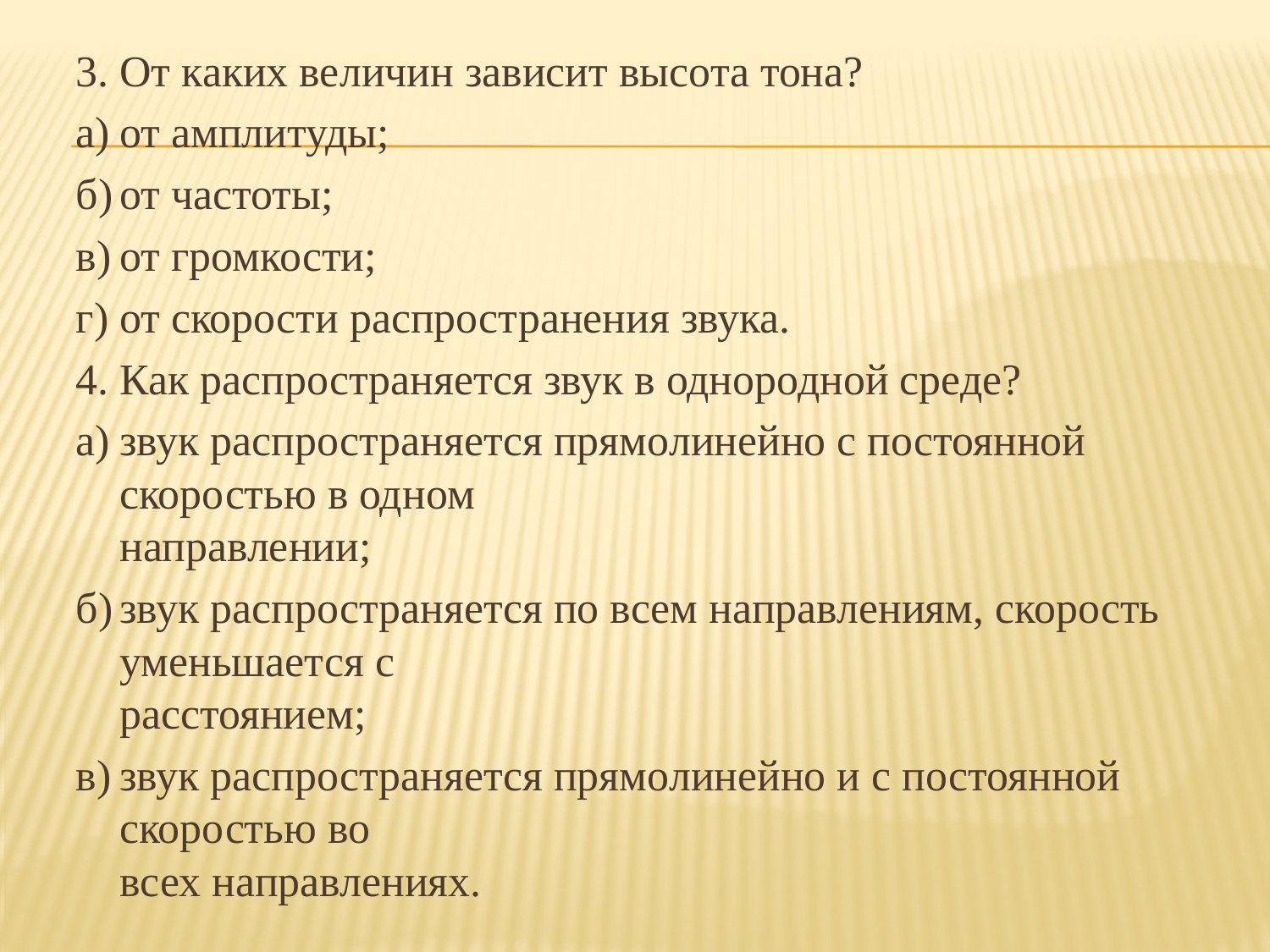

3.	От каких величин зависит высота тона?
а)	от амплитуды;
б)	от частоты;
в)	от громкости;
г)	от скорости распространения звука.
4.	Как распространяется звук в однородной среде?
а)	звук распространяется прямолинейно с постоянной скоростью в одном
направлении;
б)	звук распространяется по всем направлениям, скорость уменьшается с
расстоянием;
в)	звук распространяется прямолинейно и с постоянной скоростью во
всех направлениях.